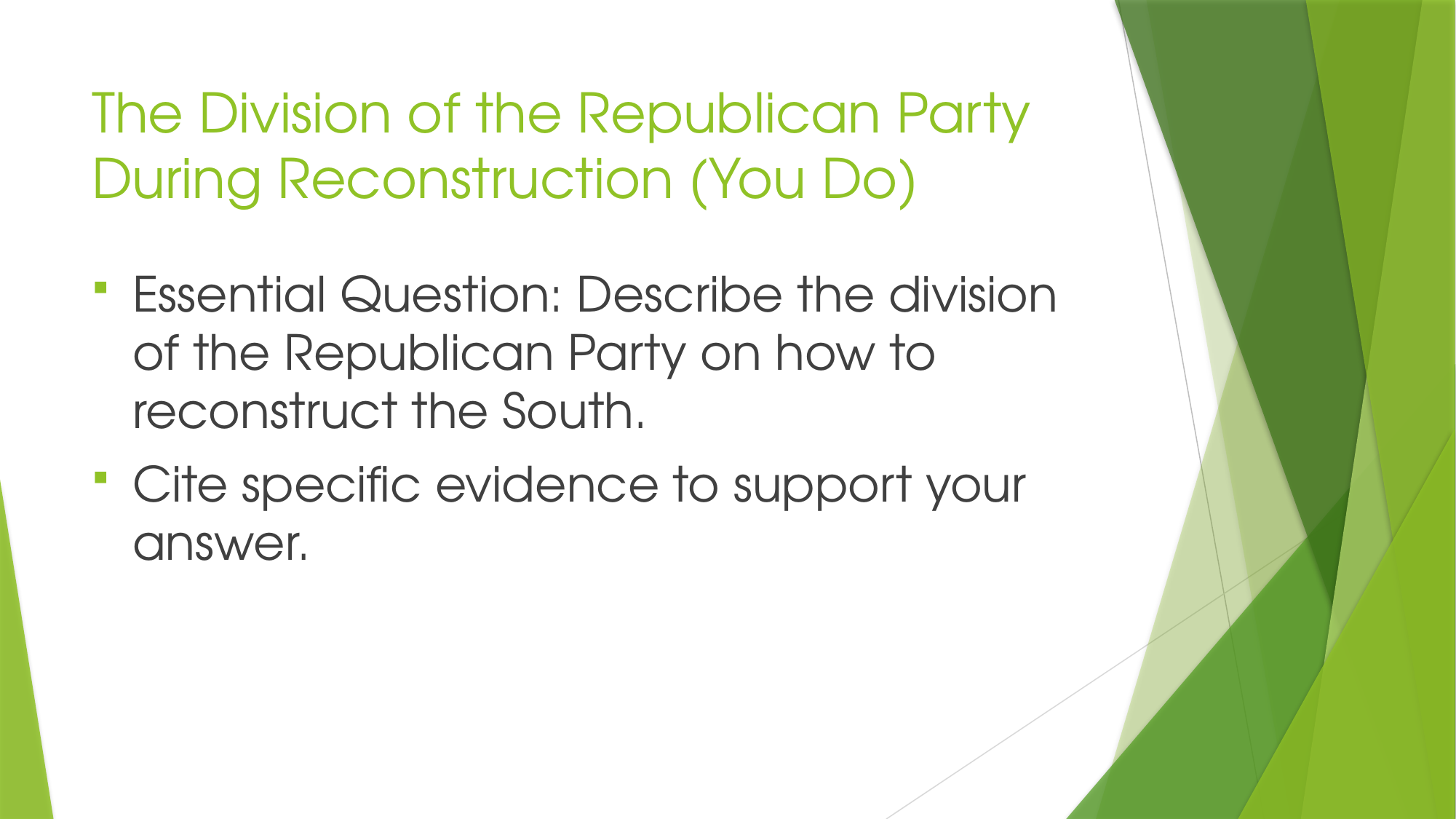

# The Division of the Republican Party During Reconstruction (You Do)
Essential Question: Describe the division of the Republican Party on how to reconstruct the South.
Cite specific evidence to support your answer.